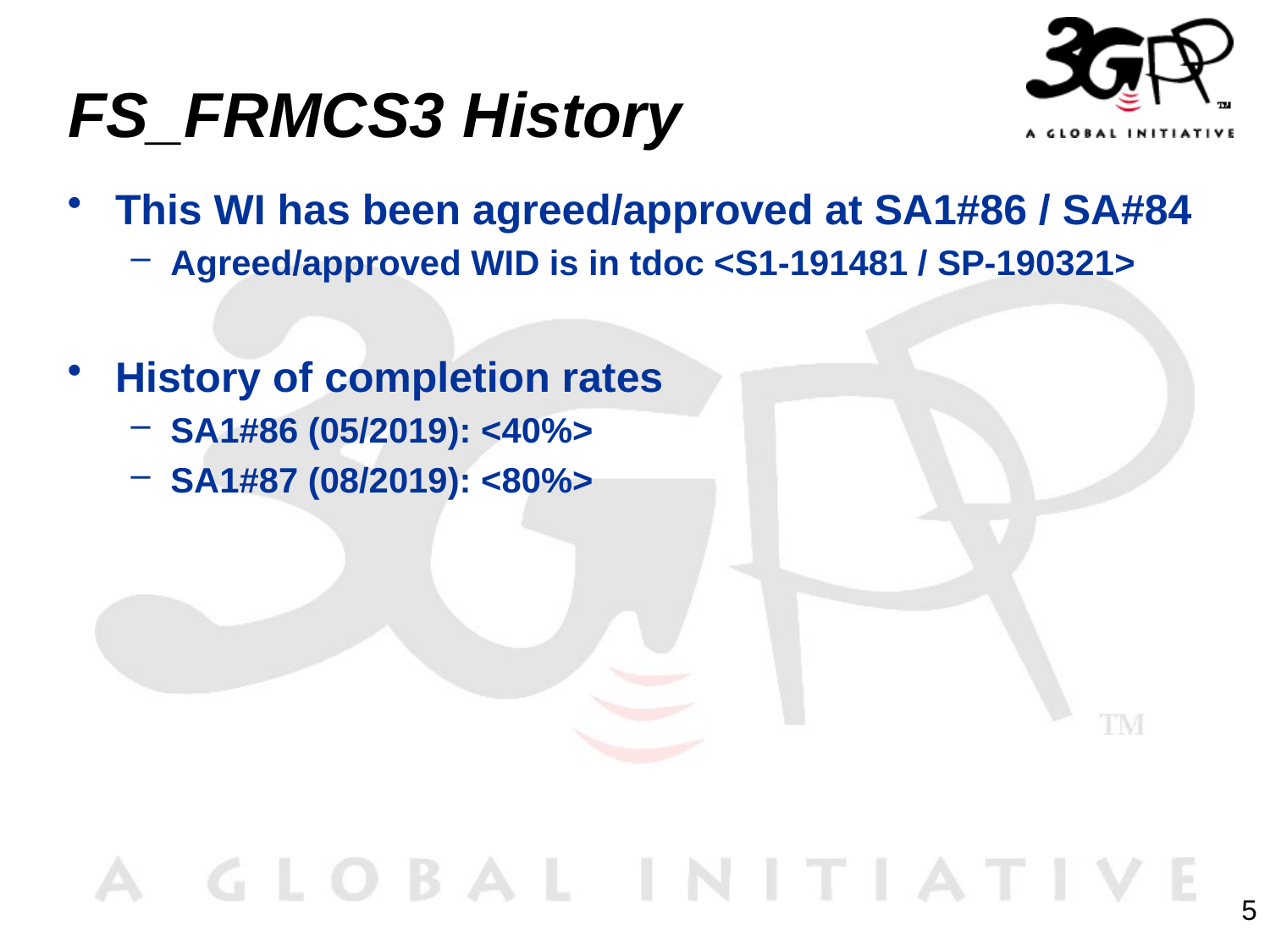

# FS_FRMCS3 History
This WI has been agreed/approved at SA1#86 / SA#84
Agreed/approved WID is in tdoc <S1-191481 / SP-190321>

History of completion rates
SA1#86 (05/2019): <40%>
SA1#87 (08/2019): <80%>

5